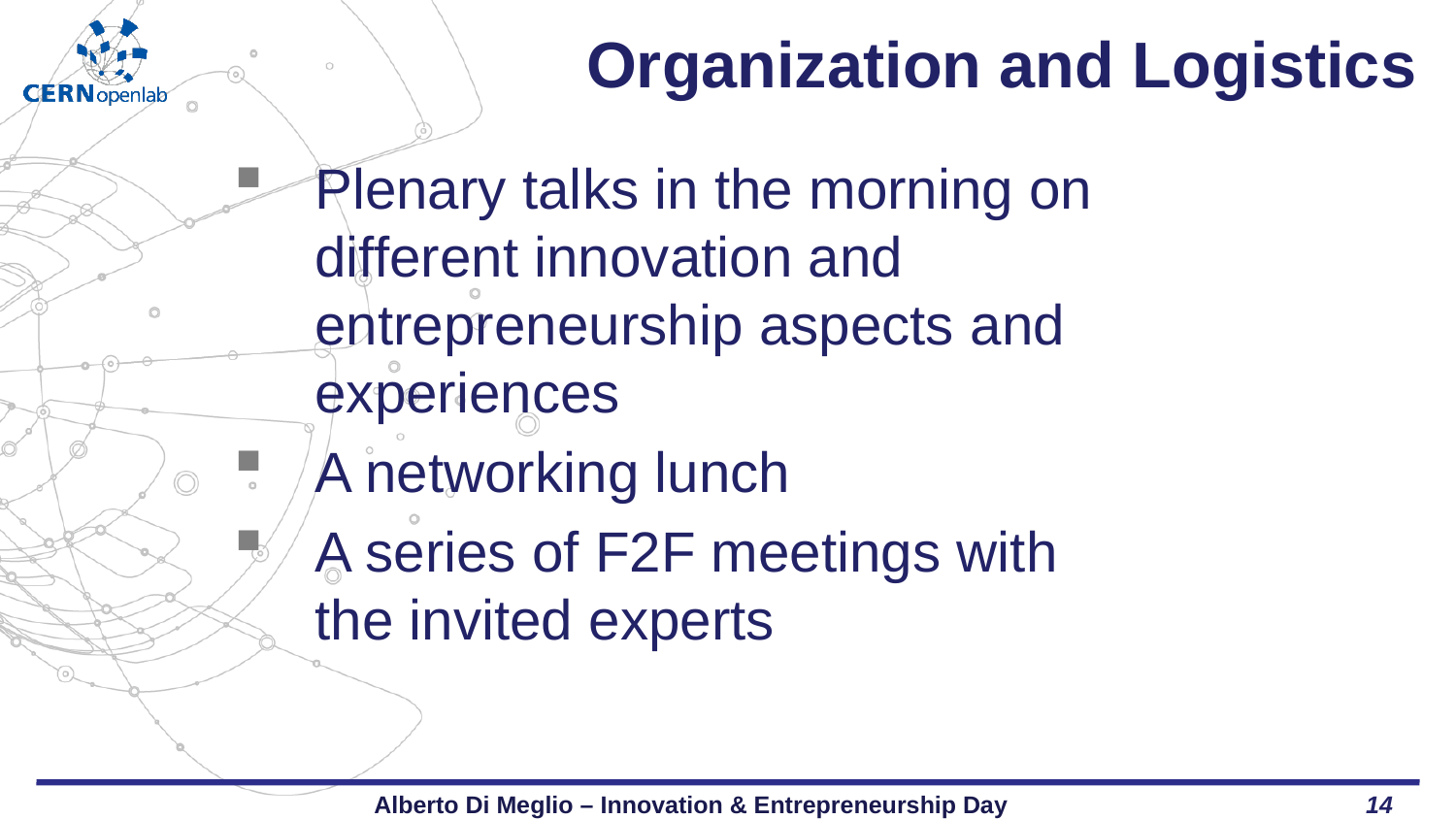

# Organization and Logistics
Plenary talks in the morning on different innovation and entrepreneurship aspects and experiences
A networking lunch
A series of F2F meetings with the invited experts
Alberto Di Meglio – Innovation & Entrepreneurship Day
14